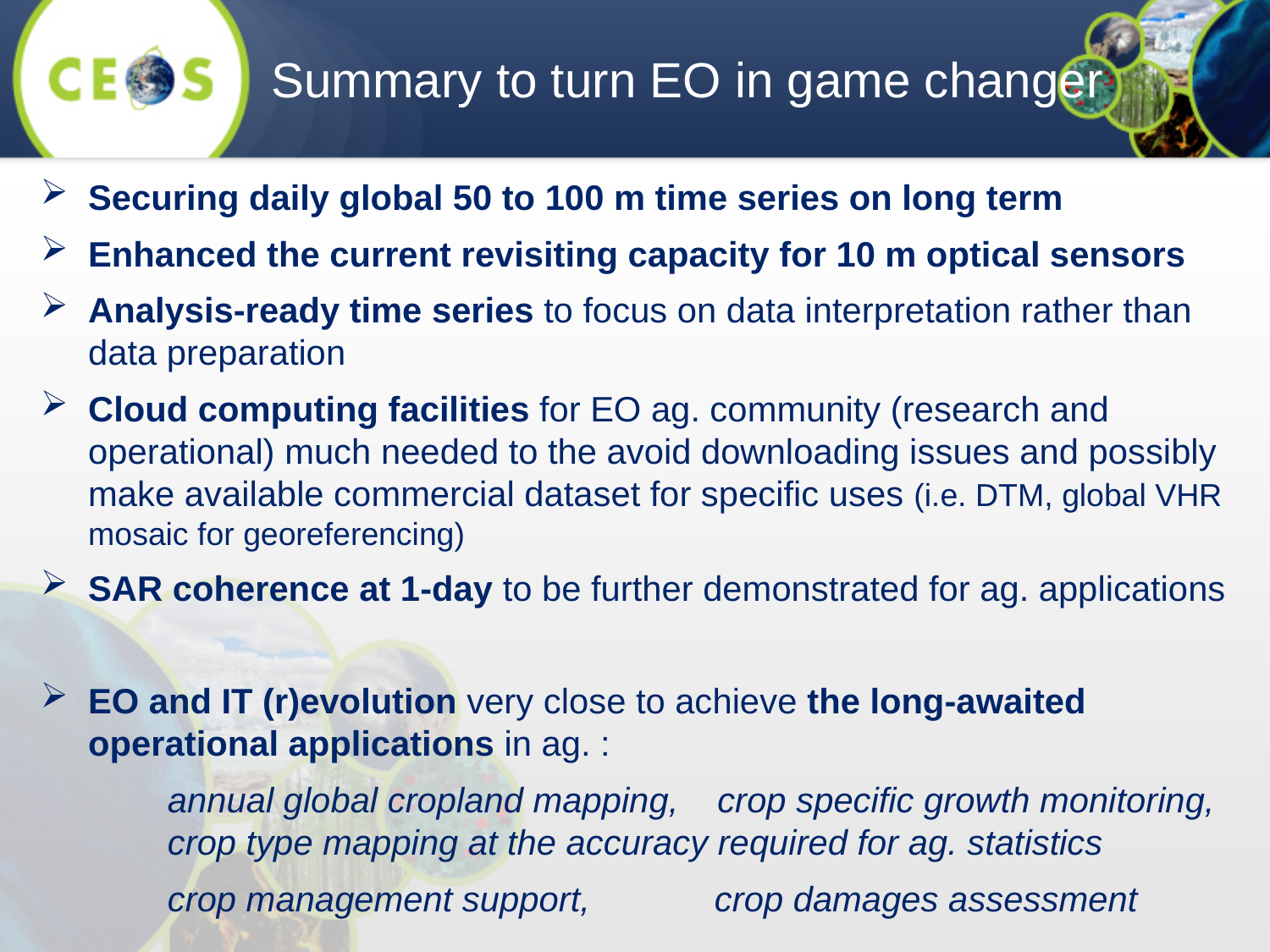

# Summary to turn EO in game changer
Securing daily global 50 to 100 m time series on long term
Enhanced the current revisiting capacity for 10 m optical sensors
Analysis-ready time series to focus on data interpretation rather than data preparation
Cloud computing facilities for EO ag. community (research and operational) much needed to the avoid downloading issues and possibly make available commercial dataset for specific uses (i.e. DTM, global VHR mosaic for georeferencing)
SAR coherence at 1-day to be further demonstrated for ag. applications

EO and IT (r)evolution very close to achieve the long-awaited operational applications in ag. :
	annual global cropland mapping,    crop specific growth monitoring,	crop type mapping at the accuracy required for ag. statistics
	crop management support, 	    crop damages assessment